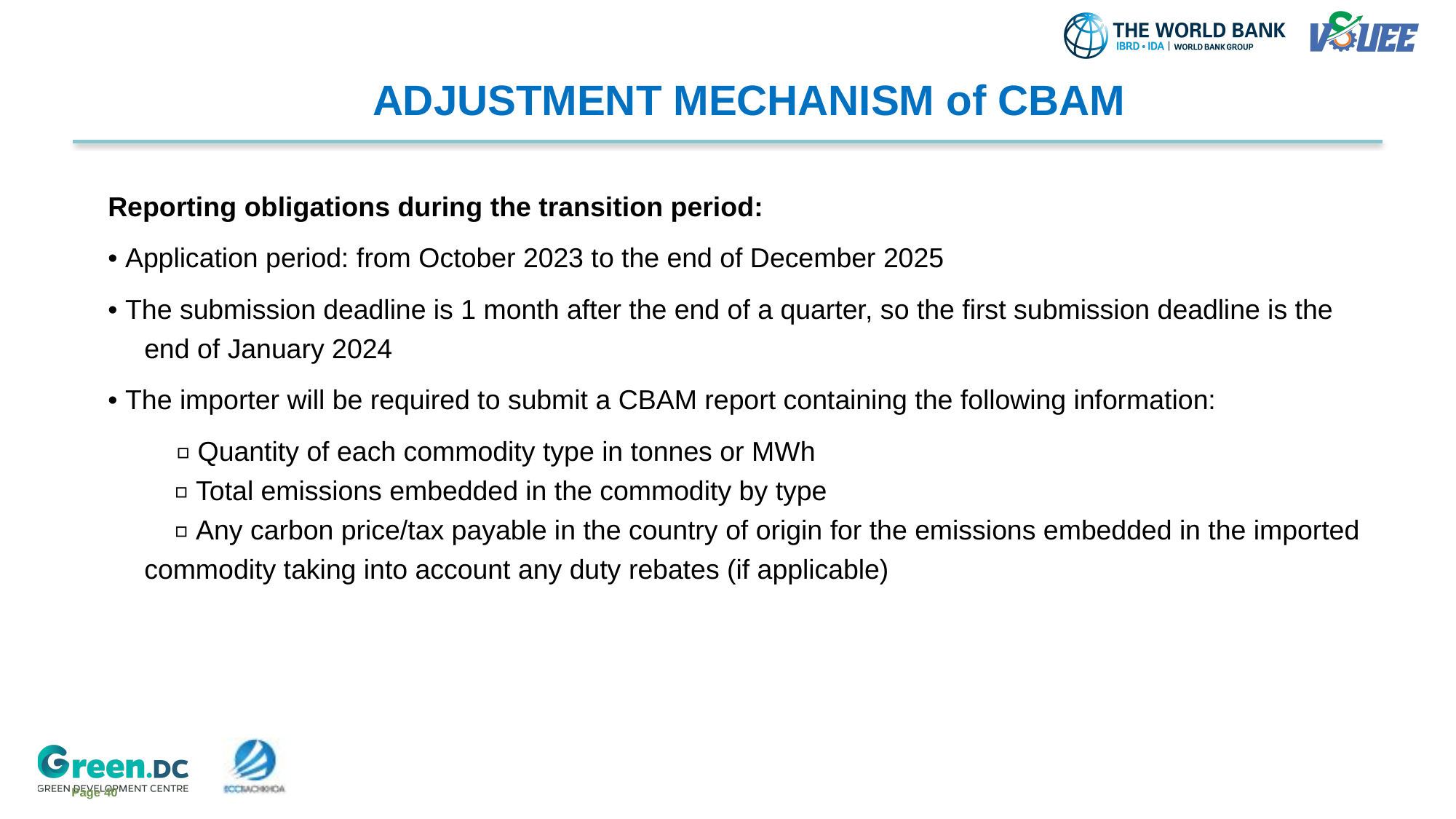

# ADJUSTMENT MECHANISM of CBAM
Reporting obligations during the transition period:
• Application period: from October 2023 to the end of December 2025
• The submission deadline is 1 month after the end of a quarter, so the first submission deadline is the end of January 2024
• The importer will be required to submit a CBAM report containing the following information:
         ◽ Quantity of each commodity type in tonnes or MWh
    ◽ Total emissions embedded in the commodity by type
    ◽ Any carbon price/tax payable in the country of origin for the emissions embedded in the imported commodity taking into account any duty rebates (if applicable)
Page 40